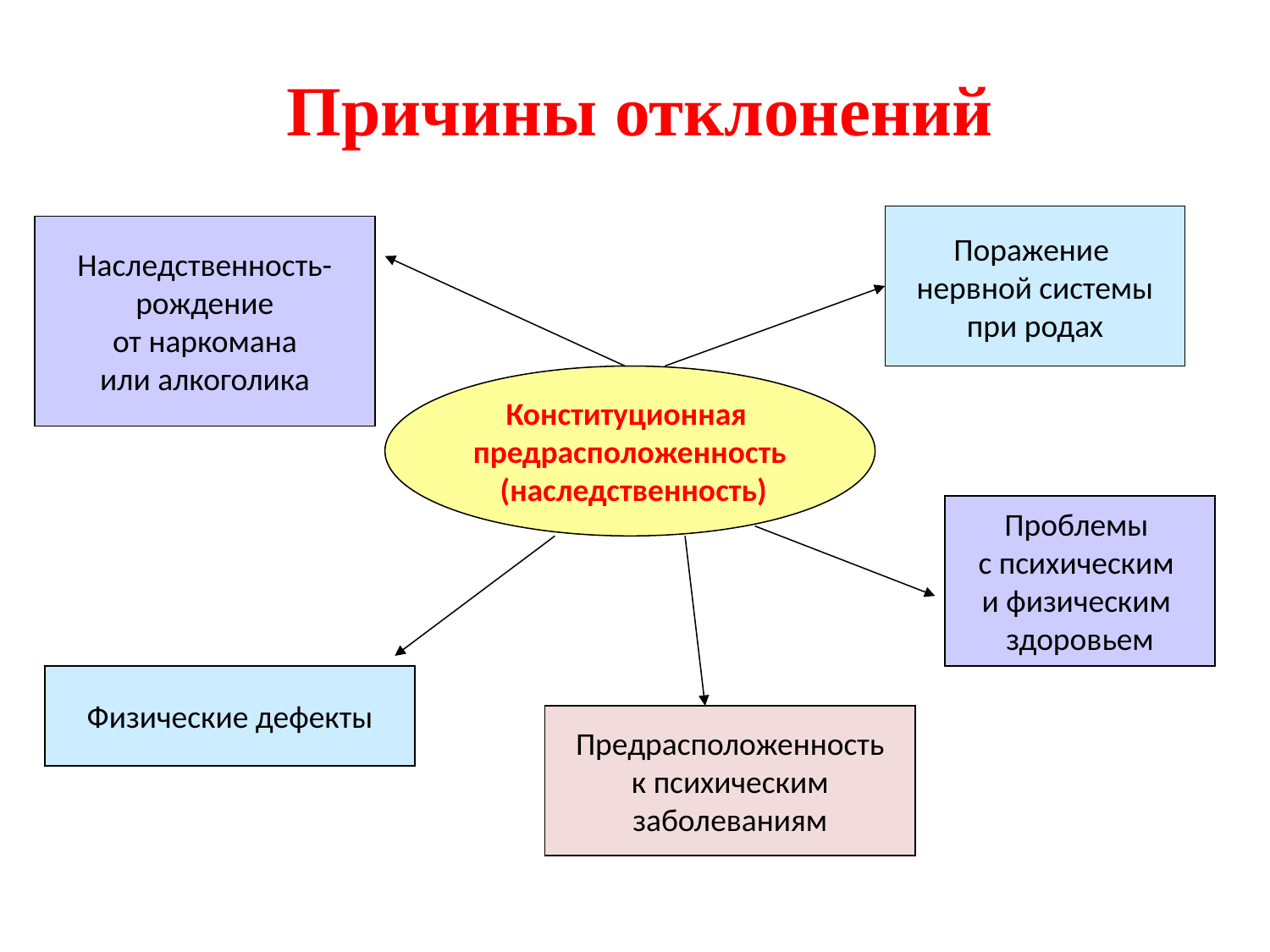

Причины отклонений

Поражение
нервной системы
при родах
Наследственность-
рождение
 от наркомана
или алкоголика

Конституционная
предрасположенность
 (наследственность)
Проблемы
с психическим
и физическим
здоровьем

Физические дефекты
Предрасположенность
 к психическим
заболеваниям